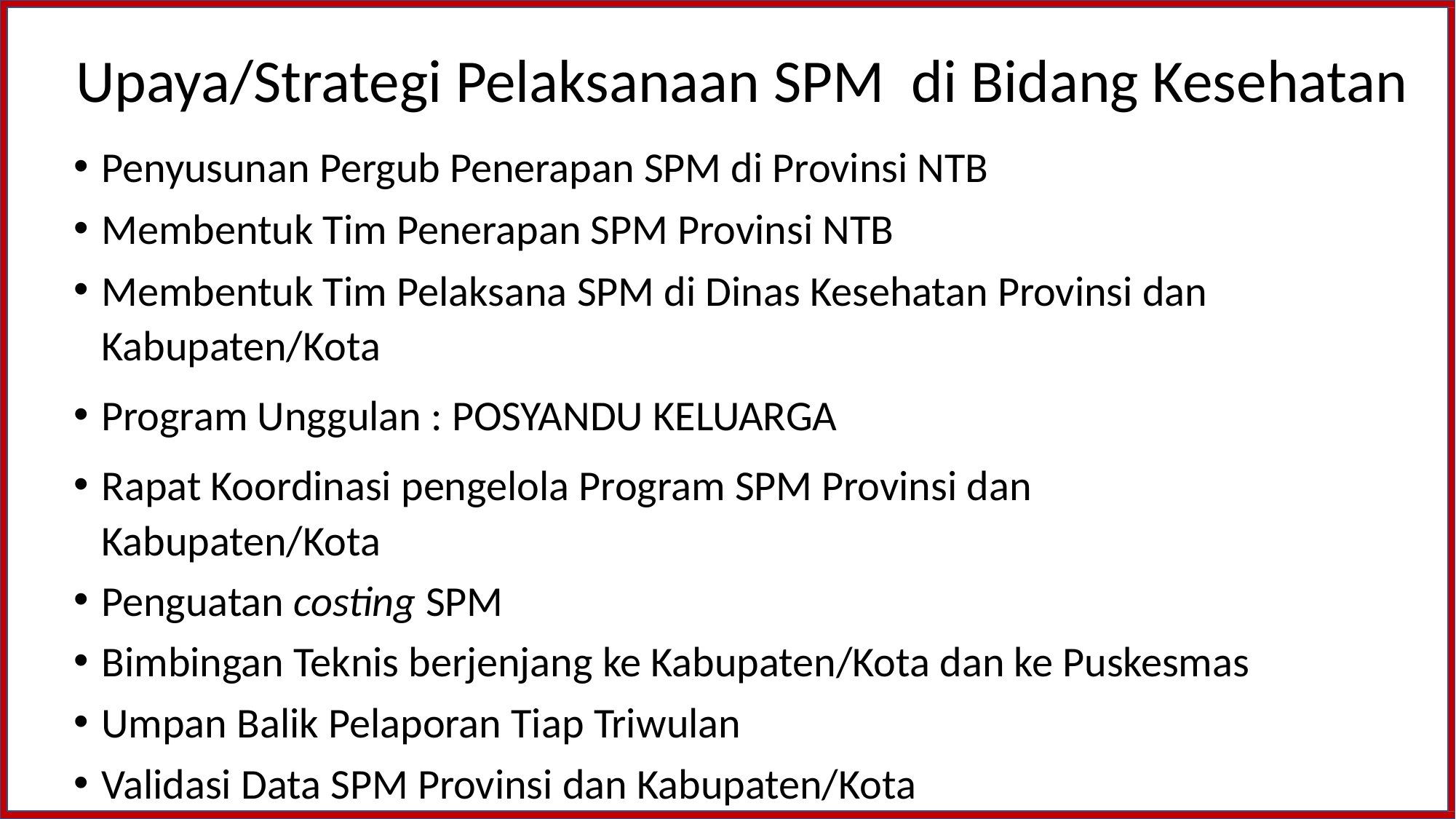

# Upaya/Strategi Pelaksanaan SPM  di Bidang Kesehatan
Penyusunan Pergub Penerapan SPM di Provinsi NTB
Membentuk Tim Penerapan SPM Provinsi NTB
Membentuk Tim Pelaksana SPM di Dinas Kesehatan Provinsi dan  Kabupaten/Kota
Program Unggulan : POSYANDU KELUARGA
Rapat Koordinasi pengelola Program SPM Provinsi dan  Kabupaten/Kota
Penguatan costing SPM
Bimbingan Teknis berjenjang ke Kabupaten/Kota dan ke Puskesmas
Umpan Balik Pelaporan Tiap Triwulan
Validasi Data SPM Provinsi dan Kabupaten/Kota